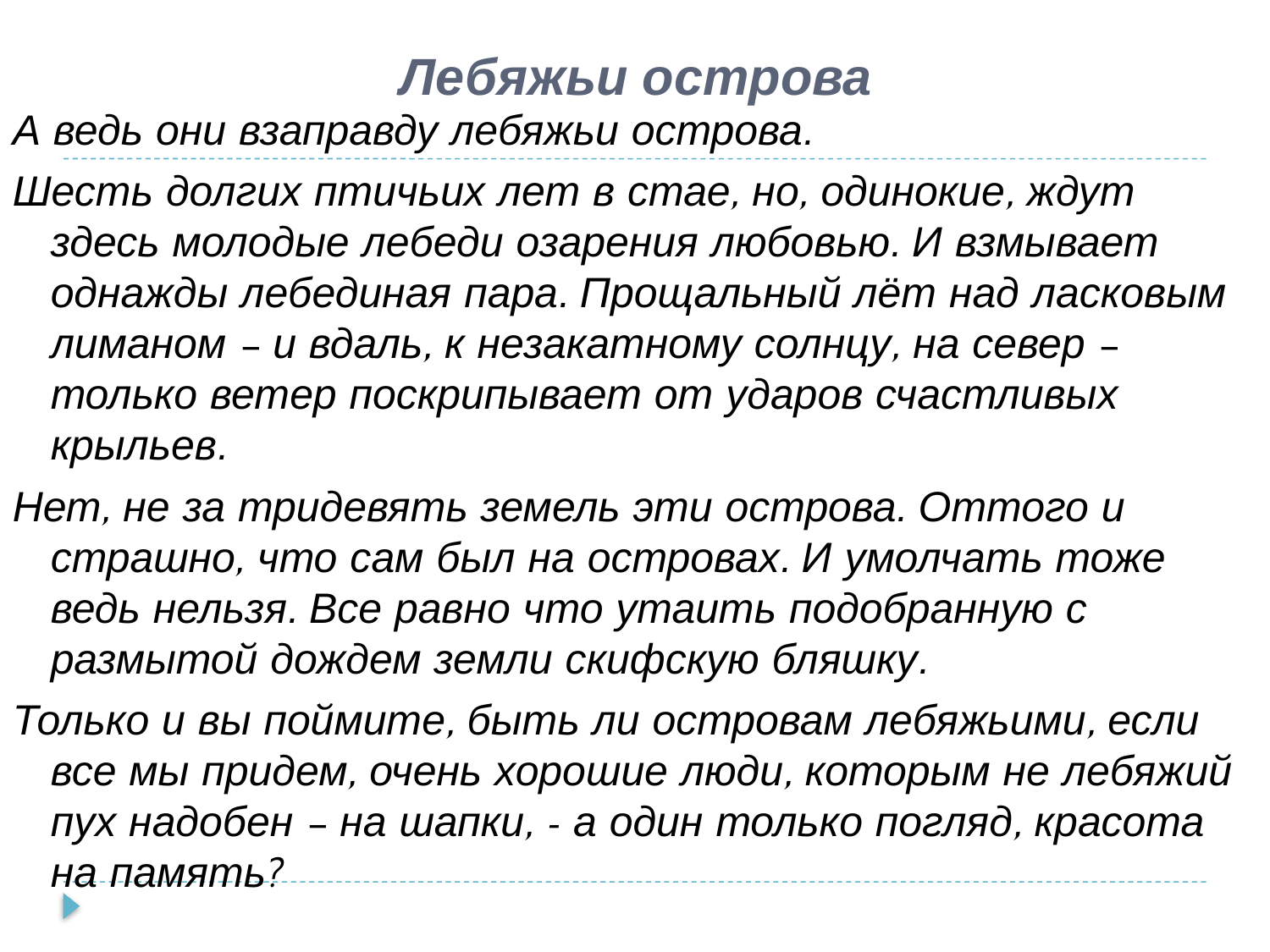

# Лебяжьи острова
А ведь они взаправду лебяжьи острова.
Шесть долгих птичьих лет в стае, но, одинокие, ждут здесь молодые лебеди озарения любовью. И взмывает однажды лебединая пара. Прощальный лёт над ласковым лиманом – и вдаль, к незакатному солнцу, на север – только ветер поскрипывает от ударов счастливых крыльев.
Нет, не за тридевять земель эти острова. Оттого и страшно, что сам был на островах. И умолчать тоже ведь нельзя. Все равно что утаить подобранную с размытой дождем земли скифскую бляшку.
Только и вы поймите, быть ли островам лебяжьими, если все мы придем, очень хорошие люди, которым не лебяжий пух надобен – на шапки, - а один только погляд, красота на память?